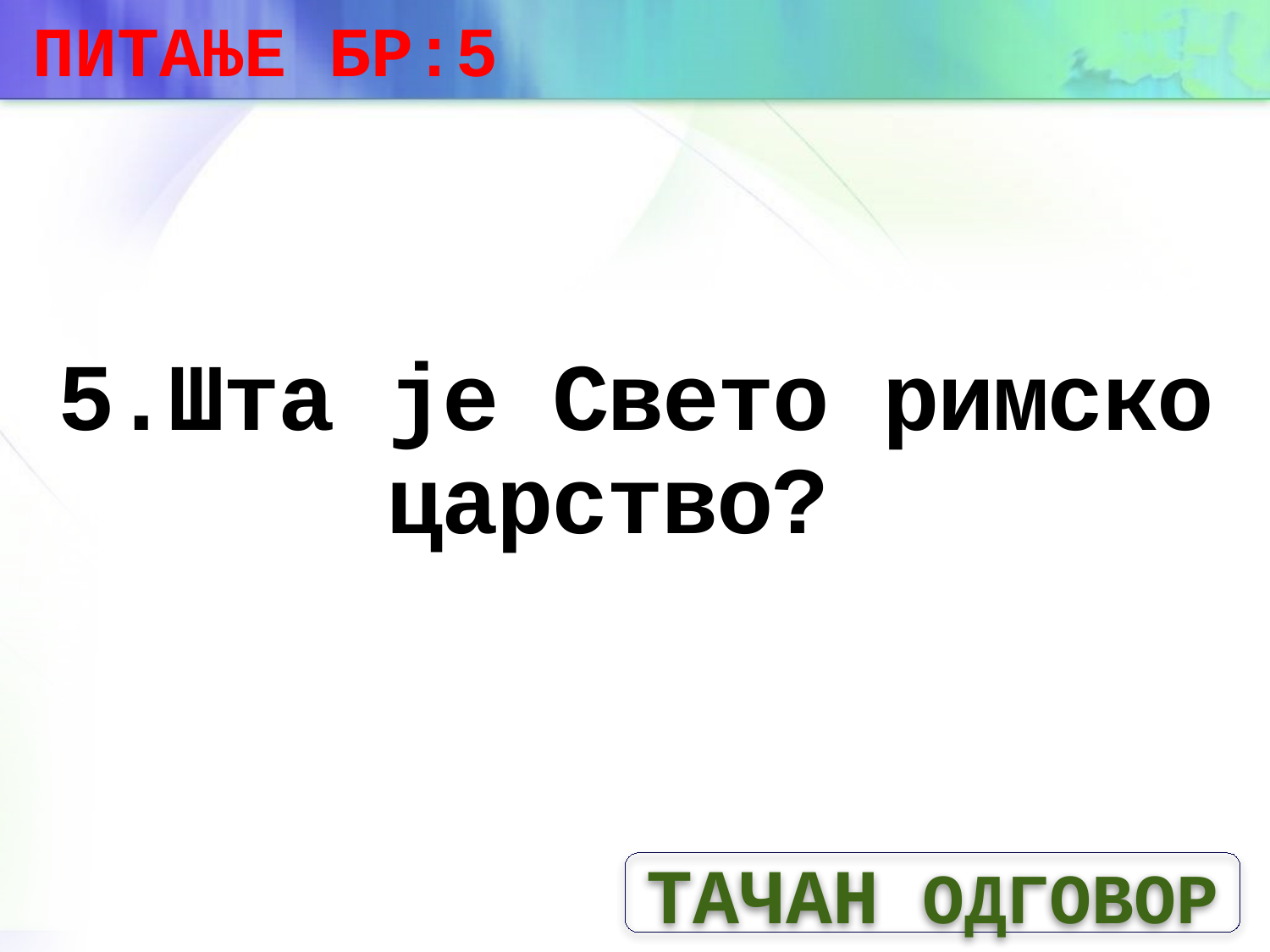

ПИТАЊЕ БР:5
# 5.Шта је Свето римско царство?
ТАЧАН ОДГОВОР